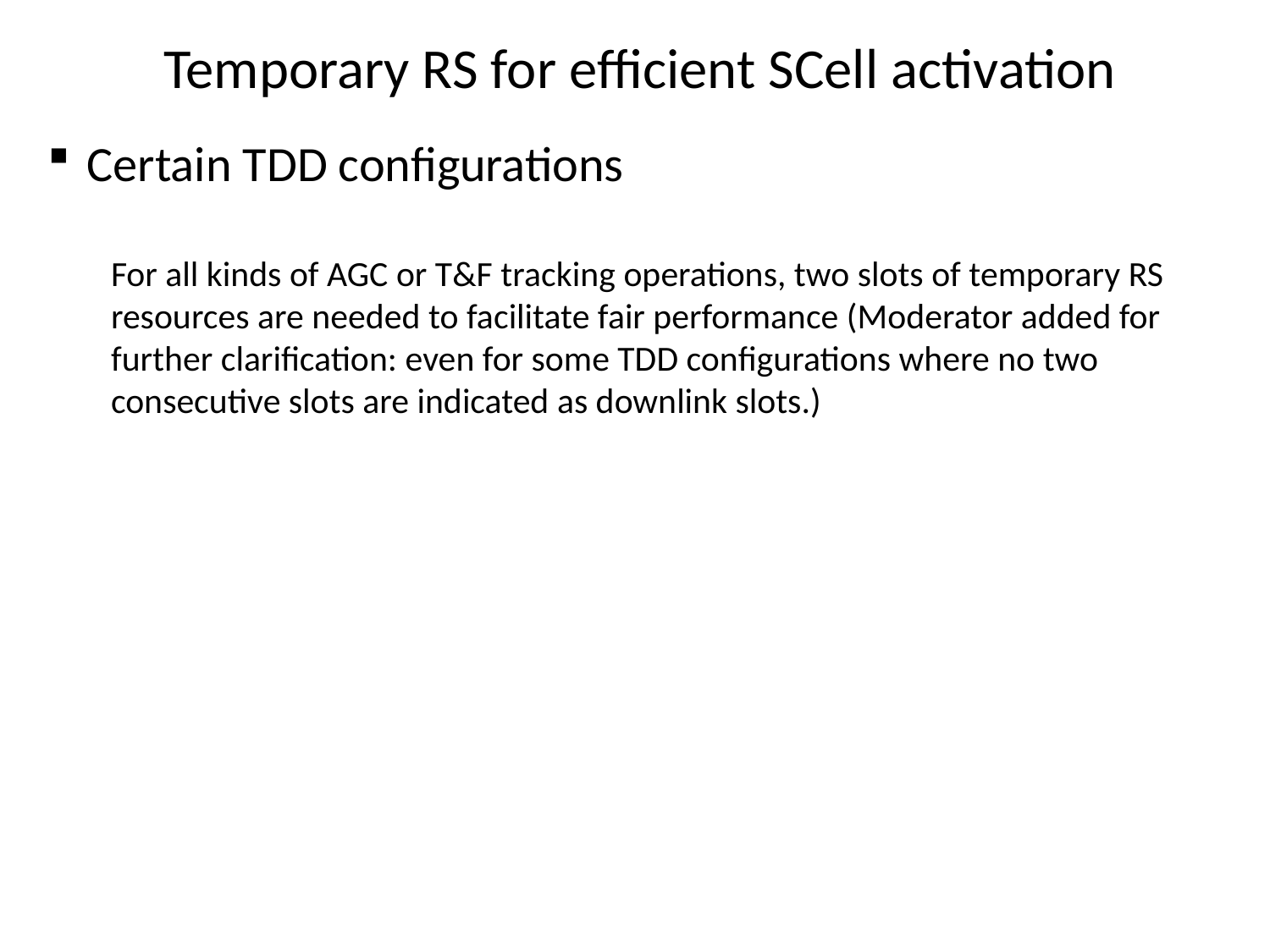

# Temporary RS for efficient SCell activation
Certain TDD configurations

For all kinds of AGC or T&F tracking operations, two slots of temporary RS resources are needed to facilitate fair performance (Moderator added for further clarification: even for some TDD configurations where no two consecutive slots are indicated as downlink slots.)